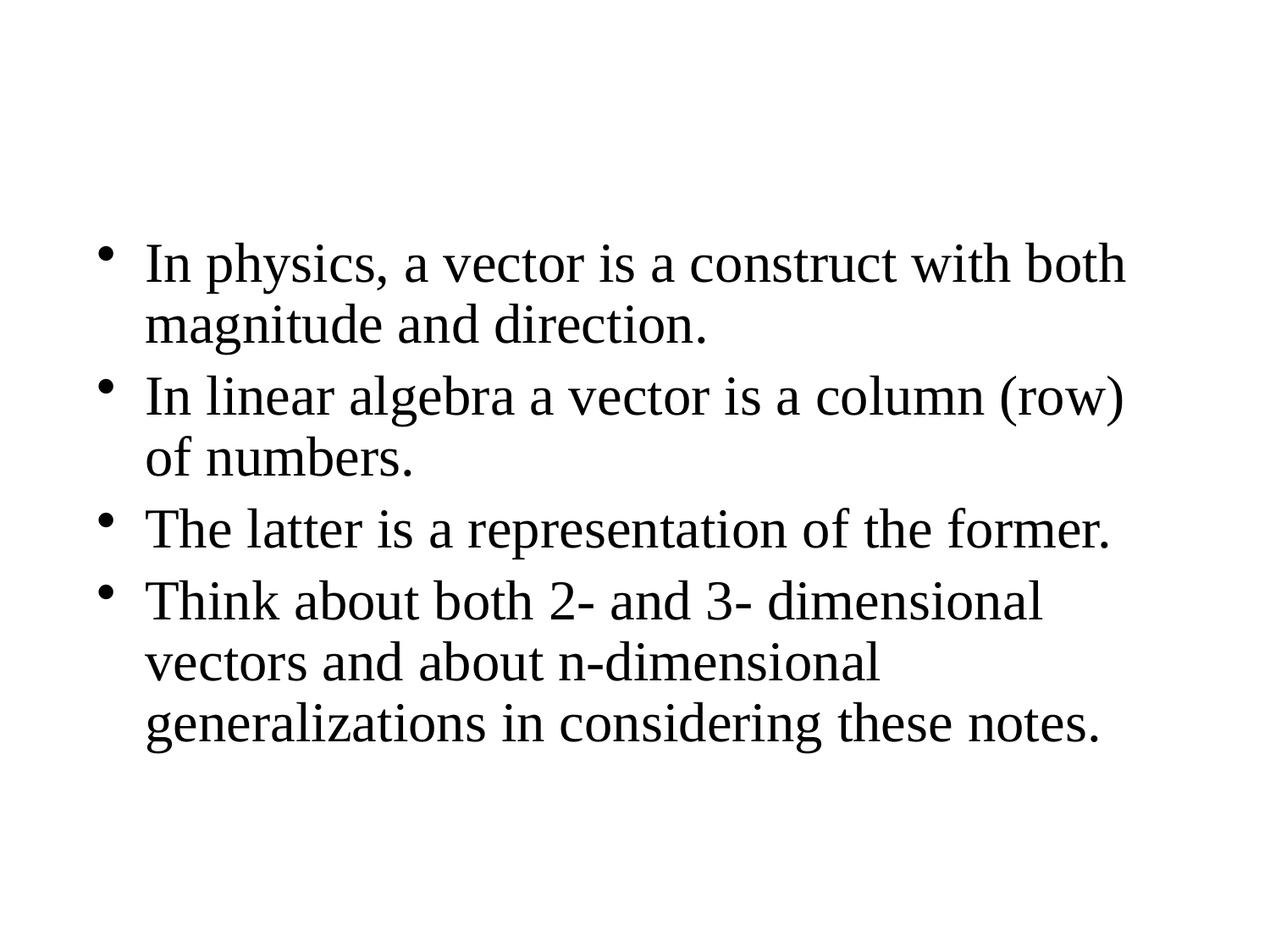

In physics, a vector is a construct with both magnitude and direction.
In linear algebra a vector is a column (row) of numbers.
The latter is a representation of the former.
Think about both 2- and 3- dimensional vectors and about n-dimensional generalizations in considering these notes.